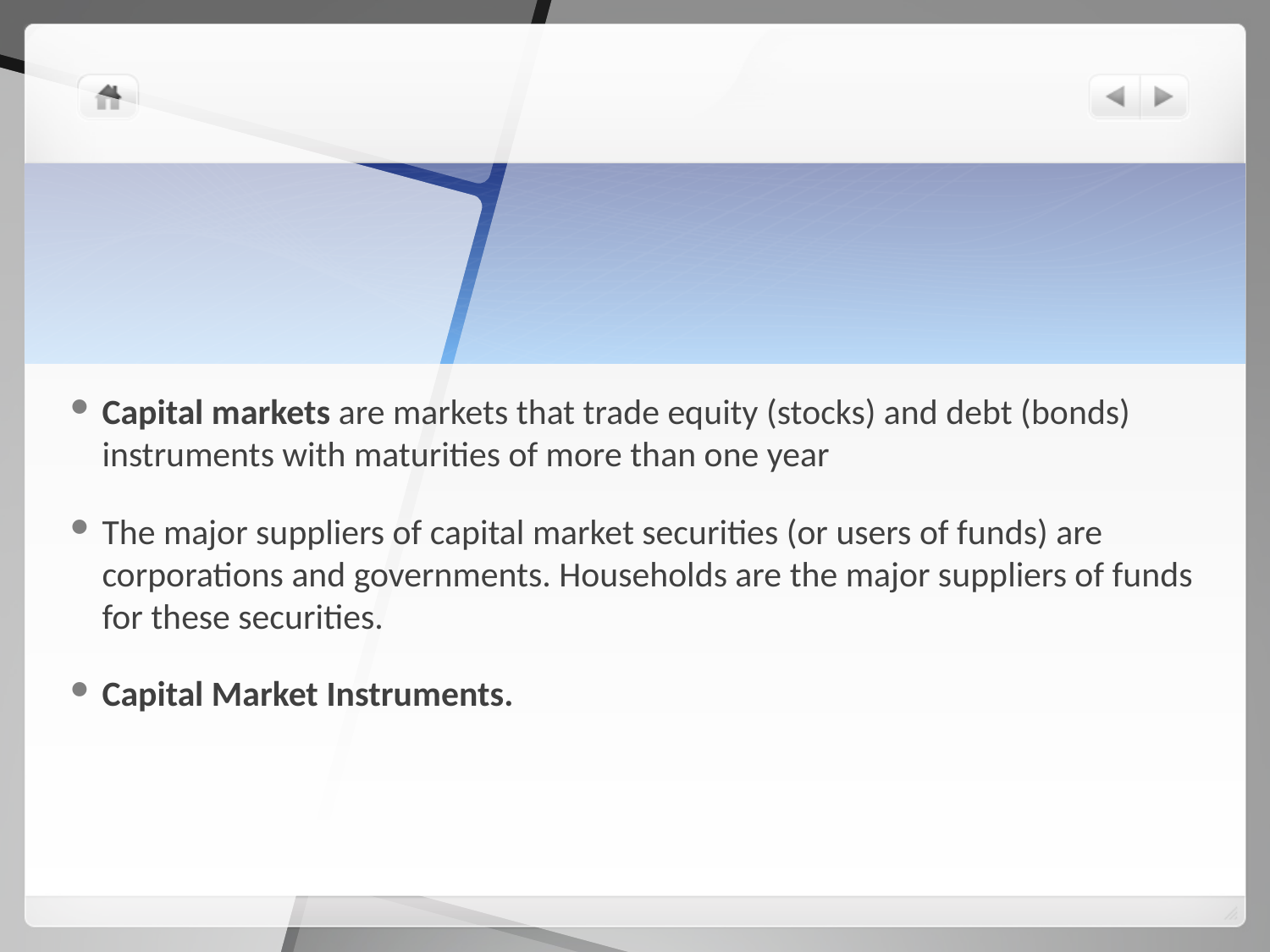

#
Capital markets are markets that trade equity (stocks) and debt (bonds) instruments with maturities of more than one year
The major suppliers of capital market securities (or users of funds) are corporations and governments. Households are the major suppliers of funds for these securities.
Capital Market Instruments.